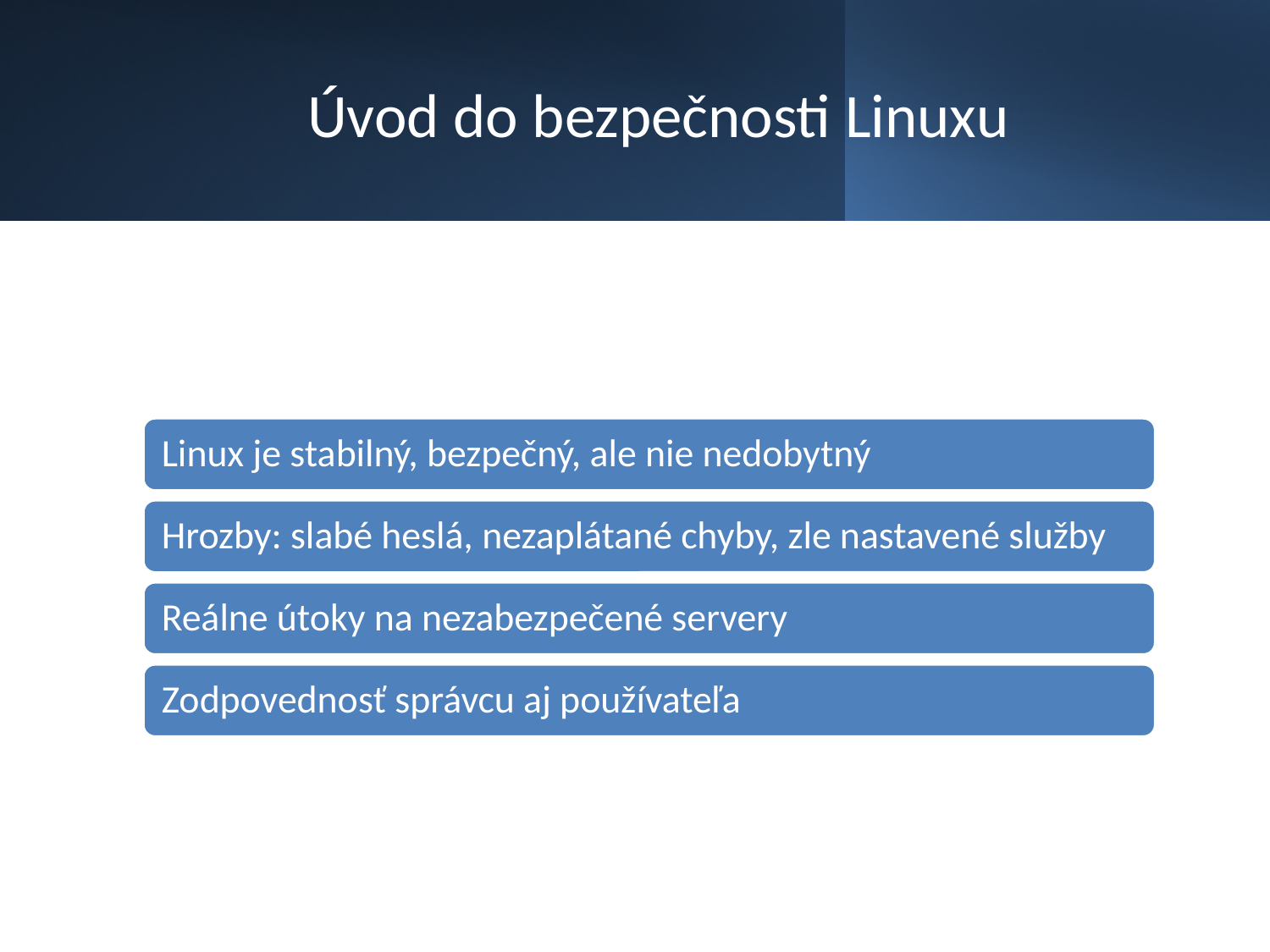

# Úvod do bezpečnosti Linuxu
Linux je stabilný, bezpečný, ale nie nedobytný
Hrozby: slabé heslá, nezaplátané chyby, zle nastavené služby
Reálne útoky na nezabezpečené servery
Zodpovednosť správcu aj používateľa